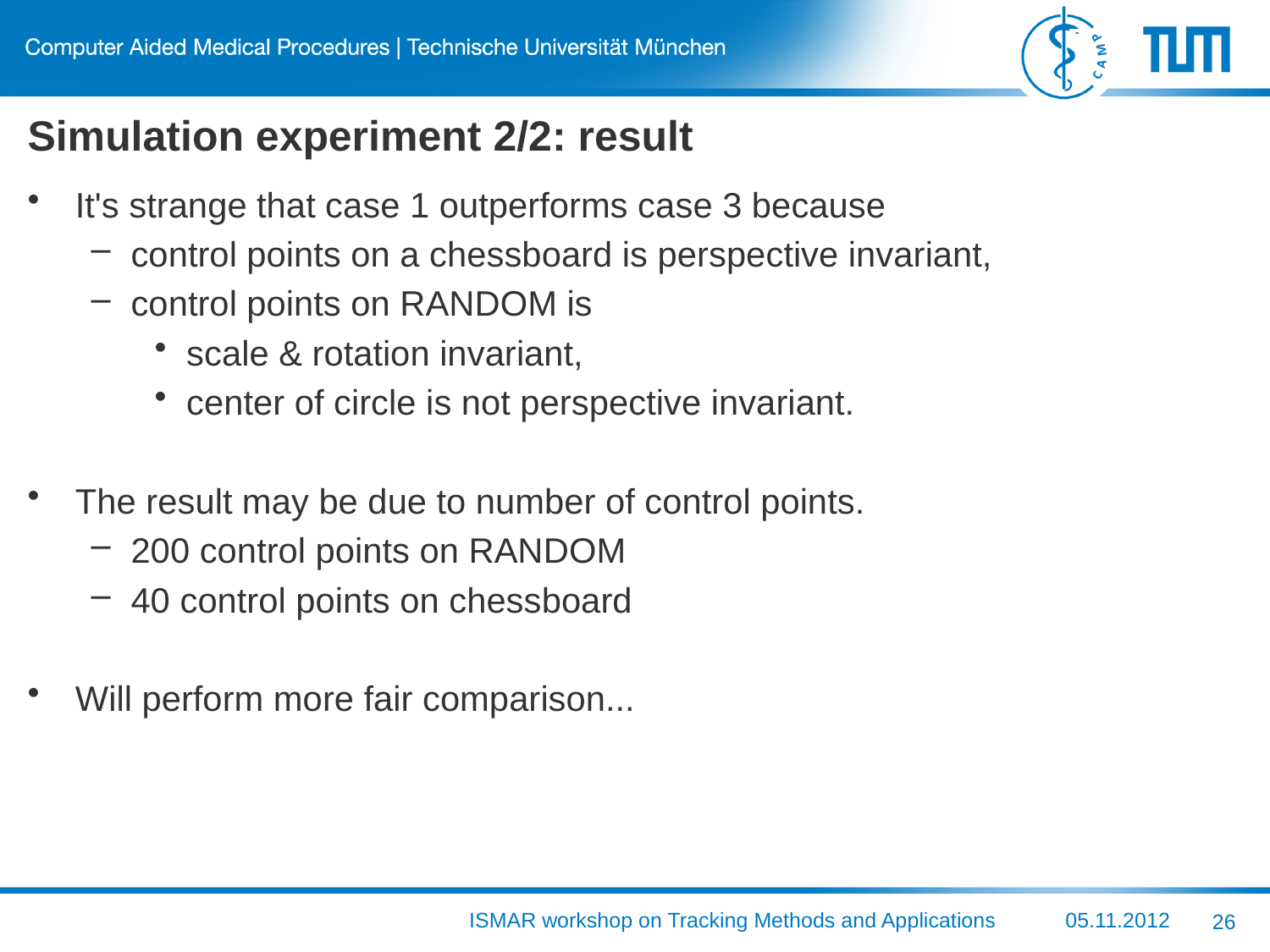

# Simulation experiment 2/2: result
It's strange that case 1 outperforms case 3 because
control points on a chessboard is perspective invariant,
control points on RANDOM is
scale & rotation invariant,
center of circle is not perspective invariant.

The result may be due to number of control points.
200 control points on RANDOM
40 control points on chessboard

Will perform more fair comparison...
ISMAR workshop on Tracking Methods and Applications
05.11.2012
26